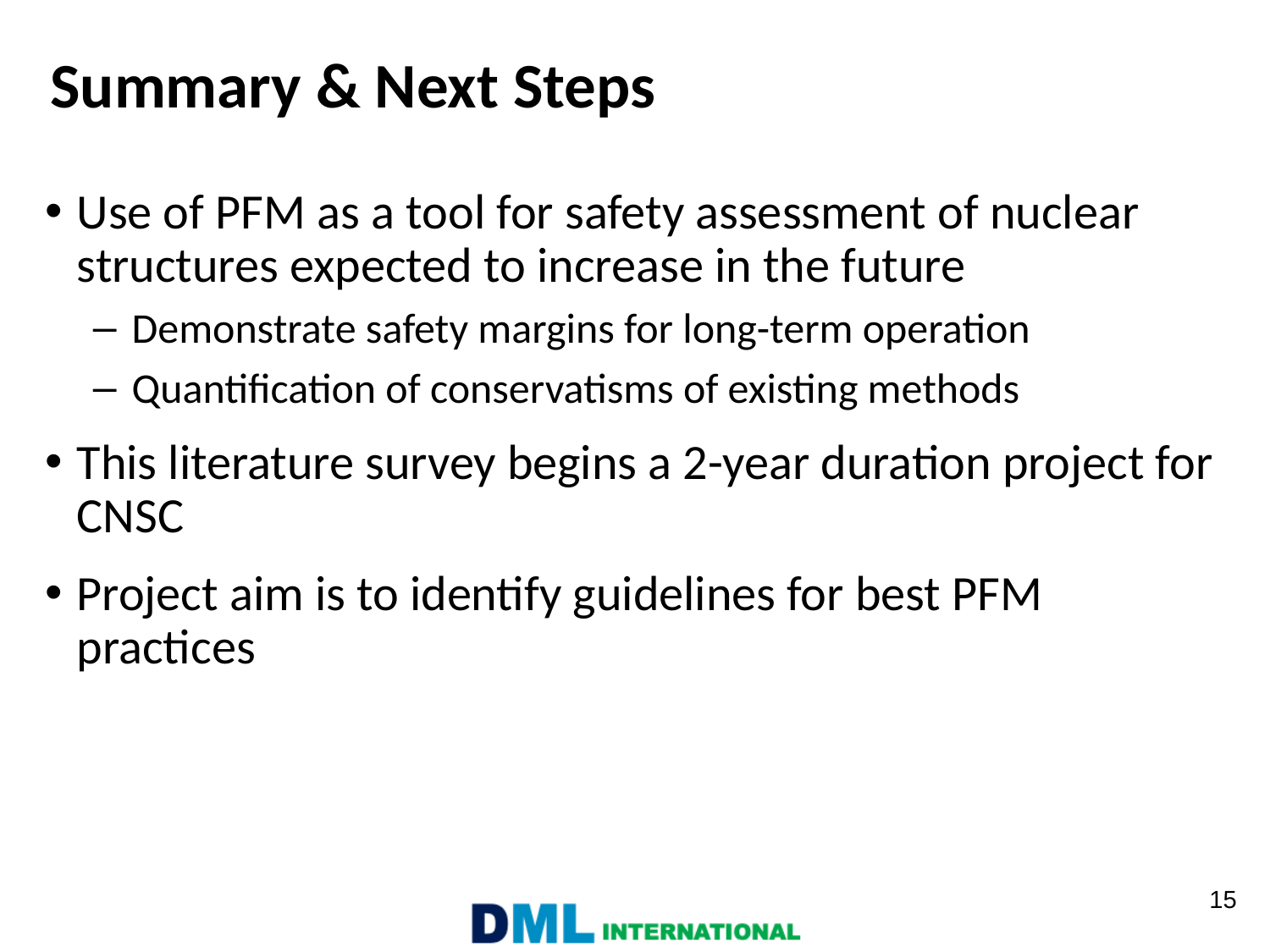

# Summary & Next Steps
Use of PFM as a tool for safety assessment of nuclear structures expected to increase in the future
Demonstrate safety margins for long-term operation
Quantification of conservatisms of existing methods
This literature survey begins a 2-year duration project for CNSC
Project aim is to identify guidelines for best PFM practices